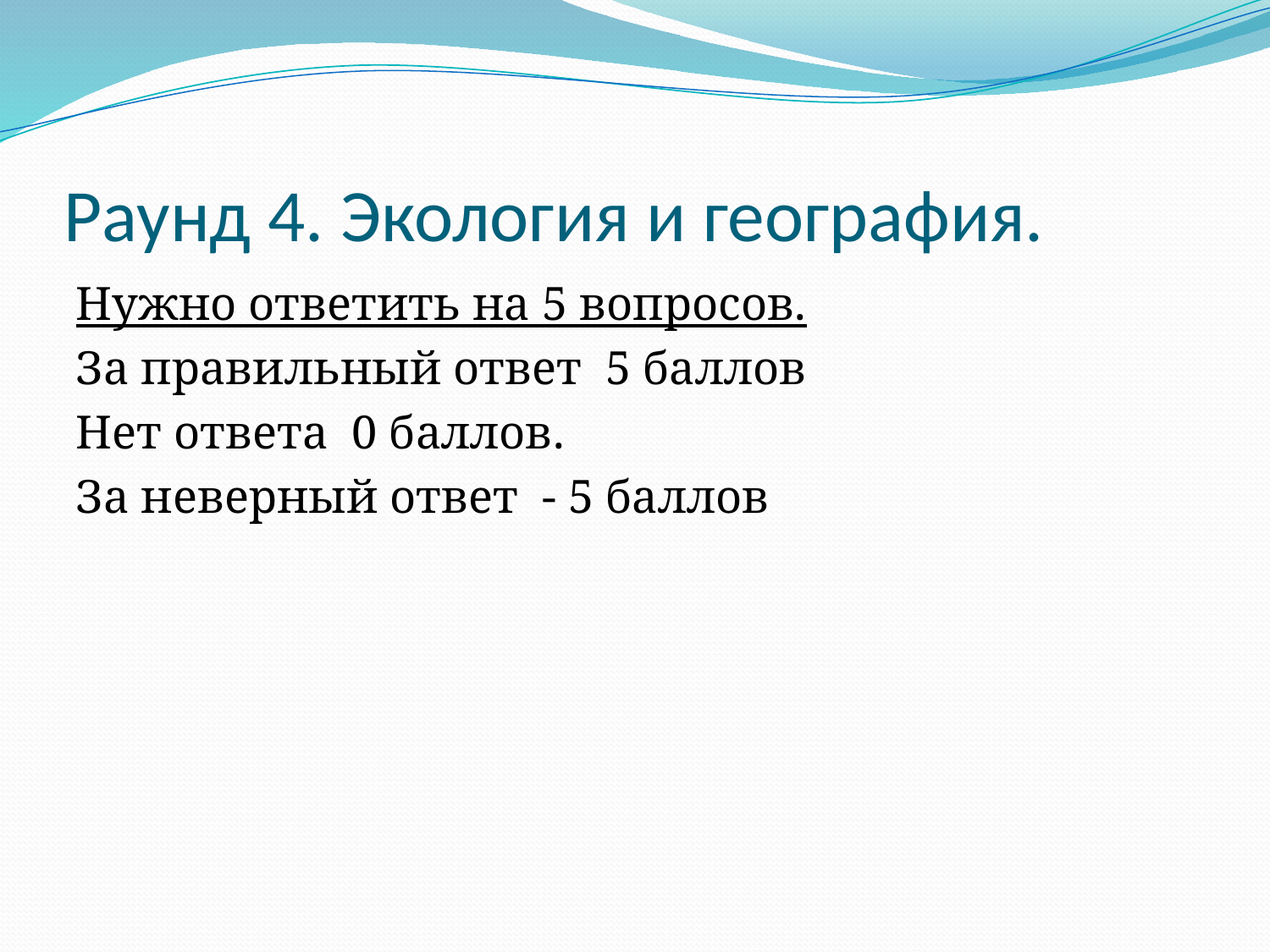

# Раунд 4. Экология и география.
Нужно ответить на 5 вопросов.
За правильный ответ  5 баллов
Нет ответа  0 баллов.
За неверный ответ  - 5 баллов